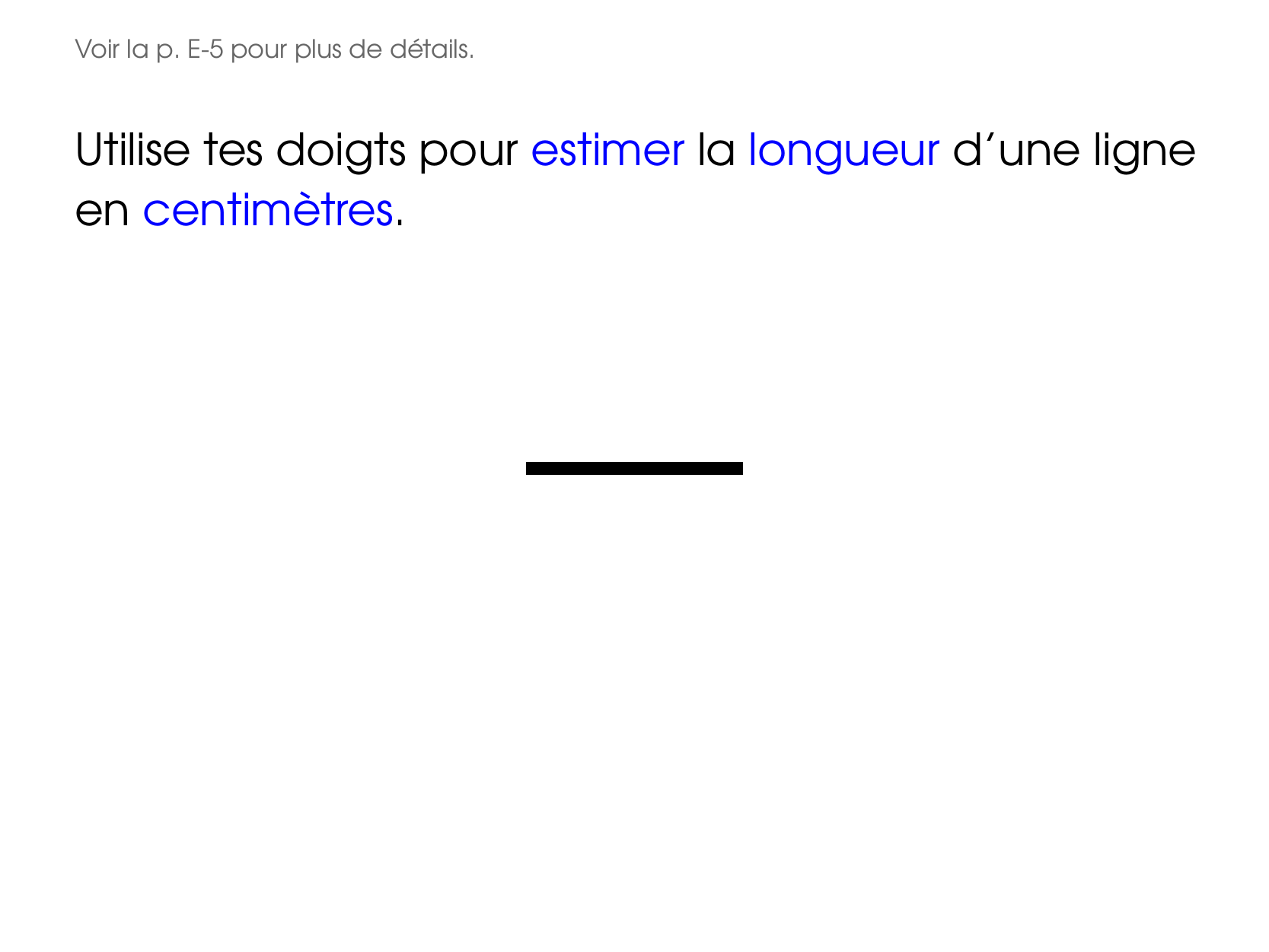

Voir la p. E-5 pour plus de détails.
Utilise tes doigts pour estimer la longueur d’une ligne en centimètres.